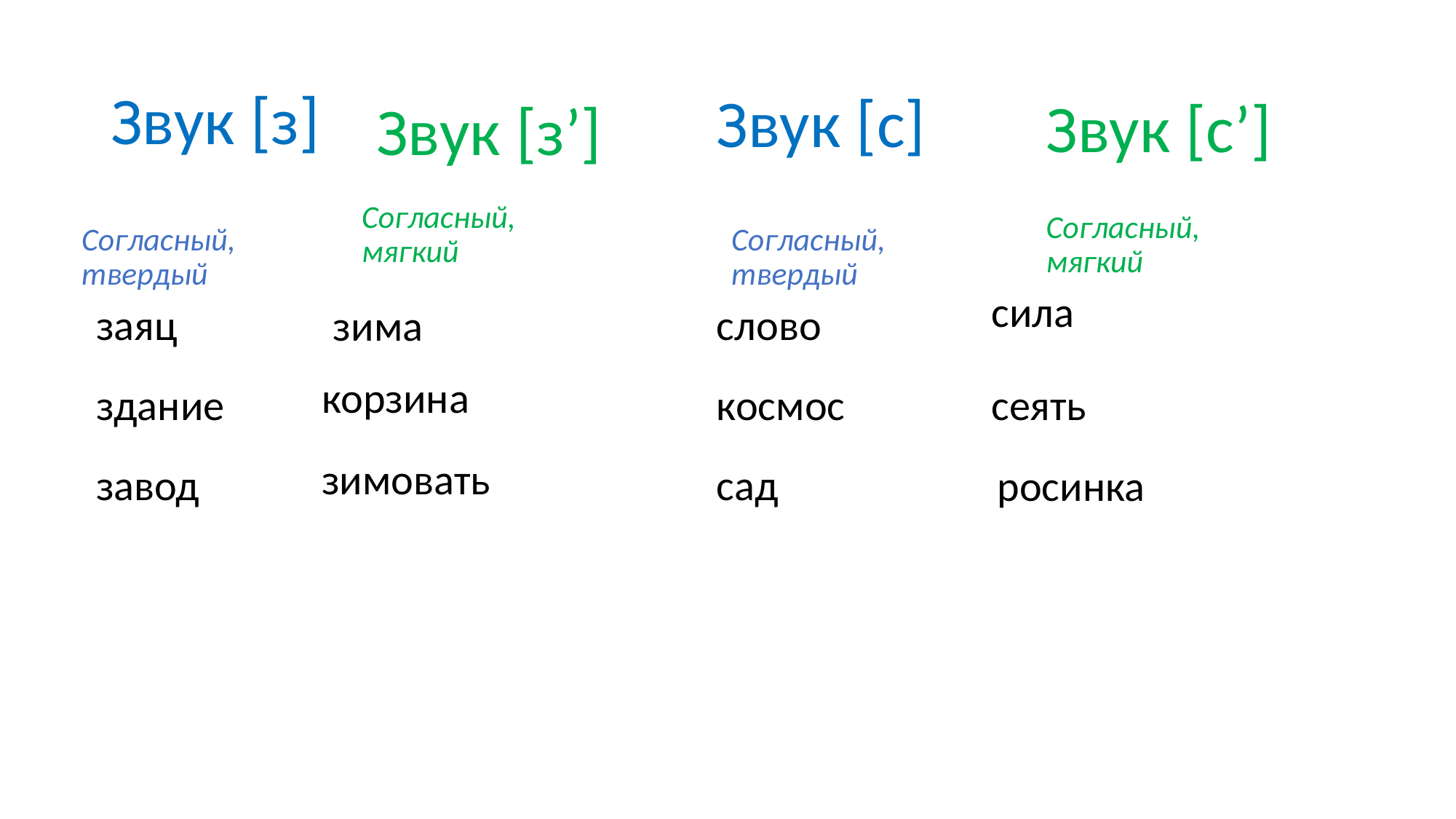

# Звук [з]
Звук [с]
Звук [с’]
Звук [з’]
Согласный, мягкий
Согласный, мягкий
Согласный, твердый

Согласный, твердый

сила
заяц
слово
зима
корзина
здание
космос
сеять
зимовать
завод
сад
росинка